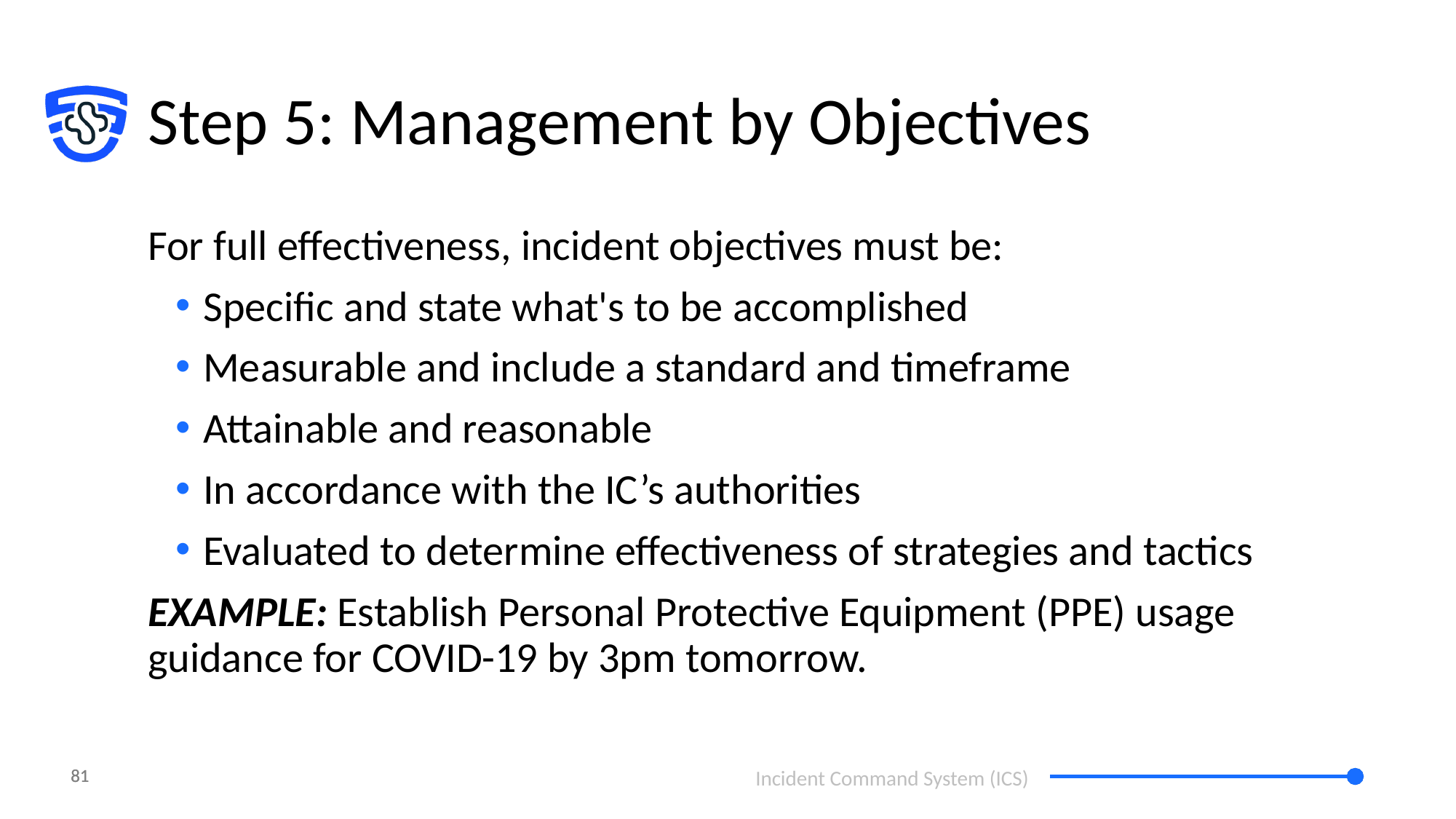

# Step 5: Management by Objectives
For full effectiveness, incident objectives must be:
Specific and state what's to be accomplished
Measurable and include a standard and timeframe
Attainable and reasonable
In accordance with the IC’s authorities
Evaluated to determine effectiveness of strategies and tactics
EXAMPLE: Establish Personal Protective Equipment (PPE) usage guidance for COVID-19 by 3pm tomorrow.